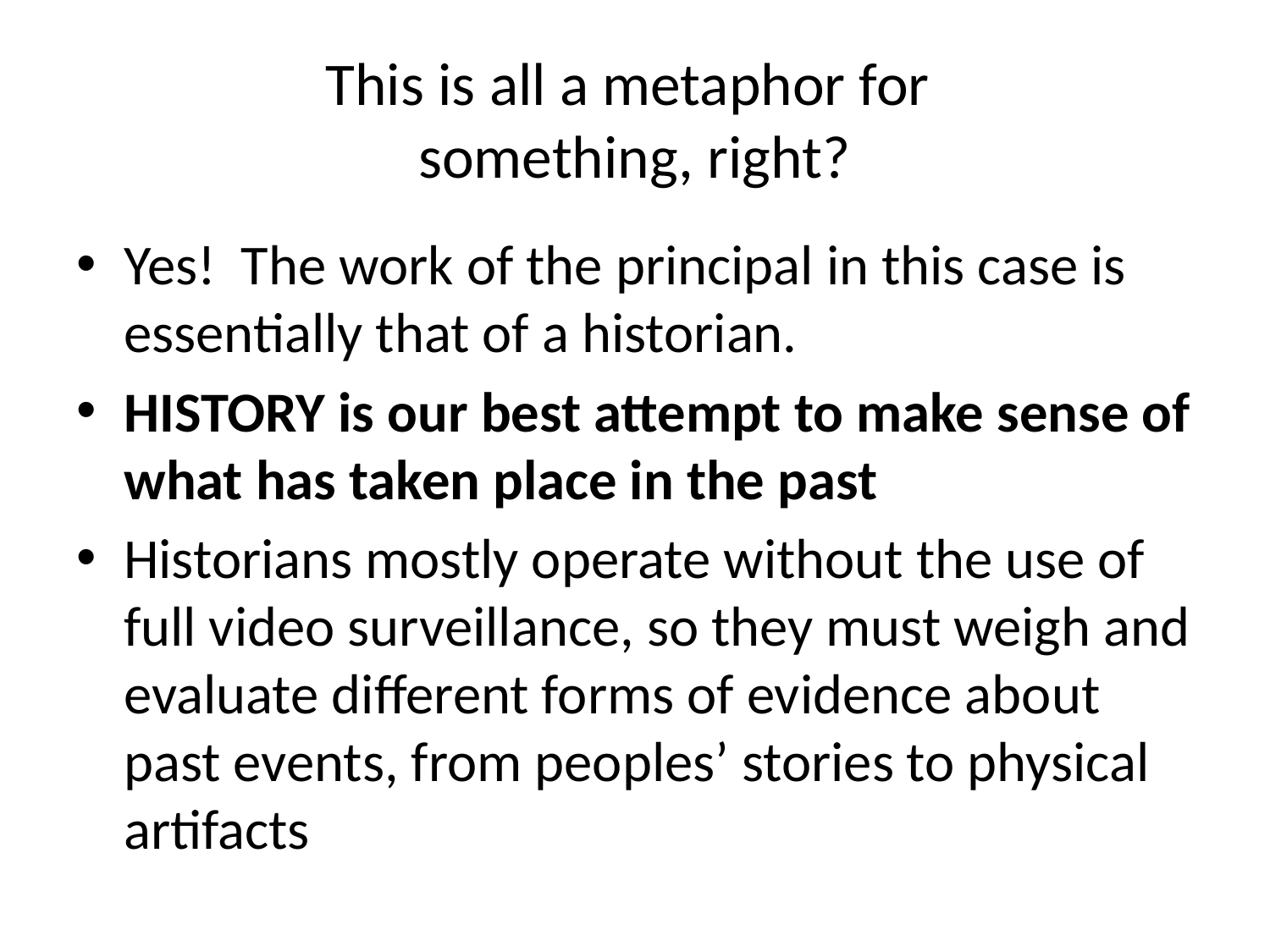

# This is all a metaphor for something, right?
Yes!  The work of the principal in this case is essentially that of a historian.
HISTORY is our best attempt to make sense of what has taken place in the past
Historians mostly operate without the use of full video surveillance, so they must weigh and evaluate different forms of evidence about past events, from peoples’ stories to physical artifacts